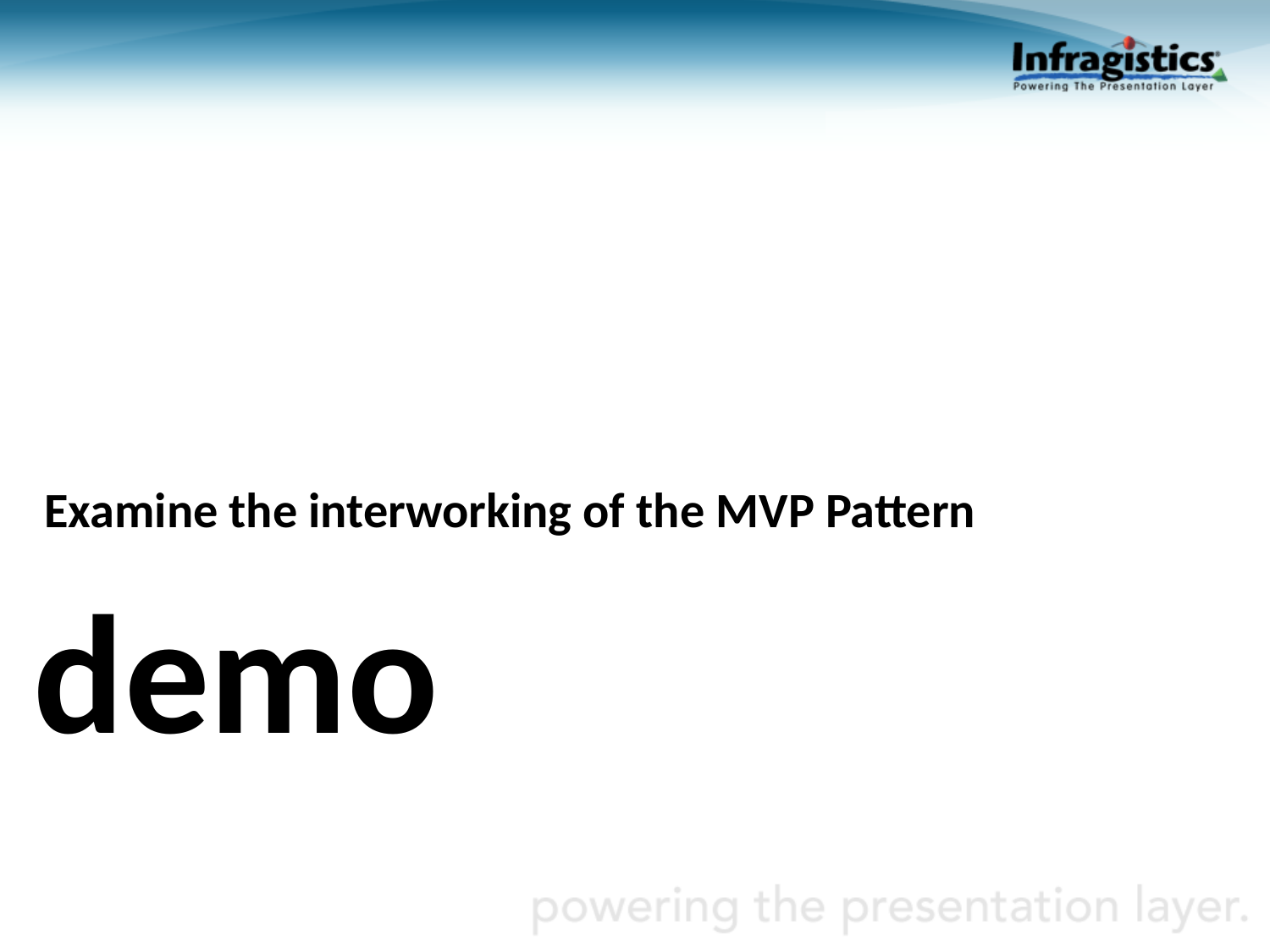

# Examine the interworking of the MVP Pattern
demo